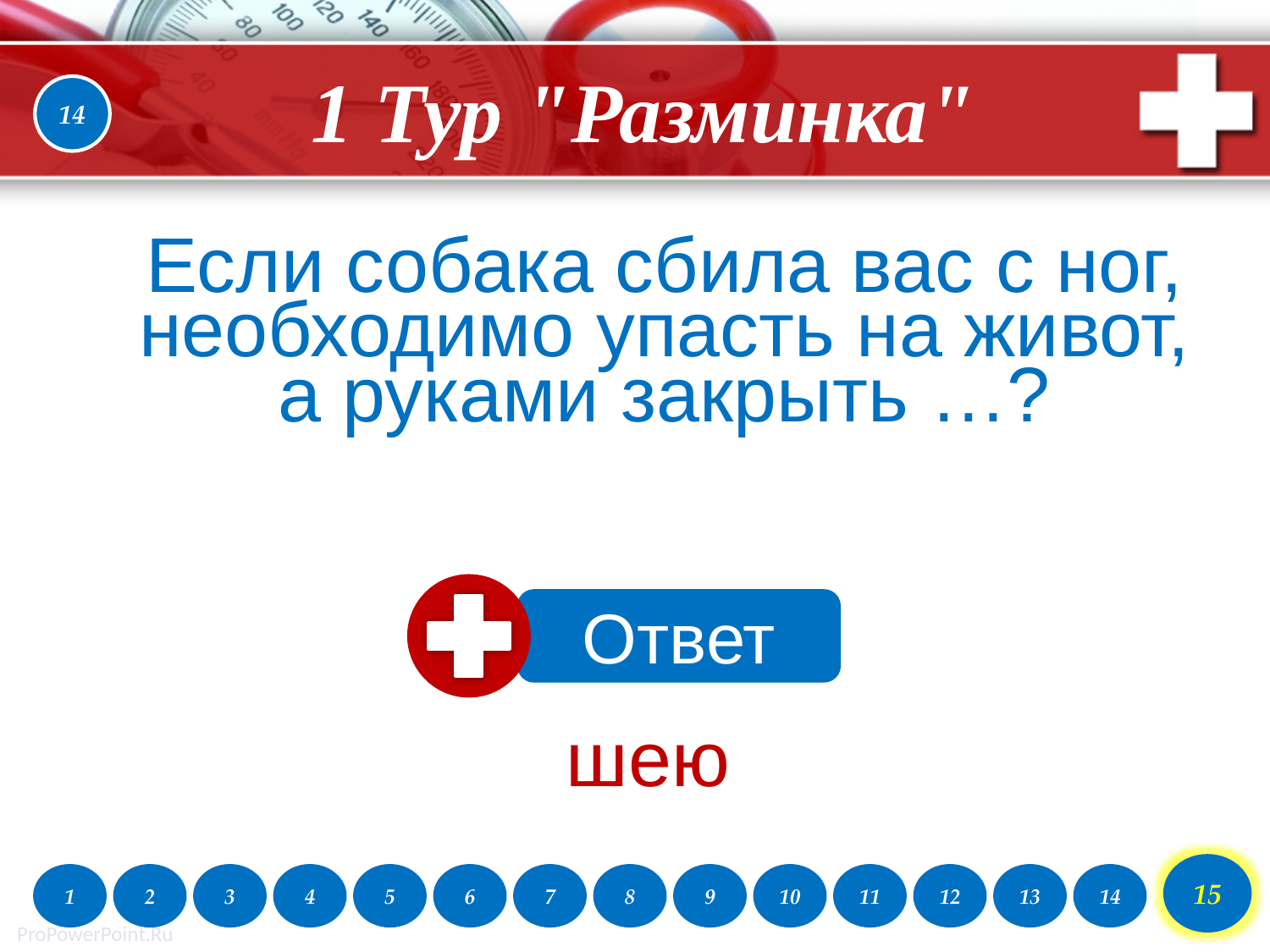

1 Тур "Разминка"
14
Если собака сбила вас с ног, необходимо упасть на живот, а руками закрыть …?

Ответ
шею
15
1
2
3
4
5
6
7
8
9
10
11
12
13
14